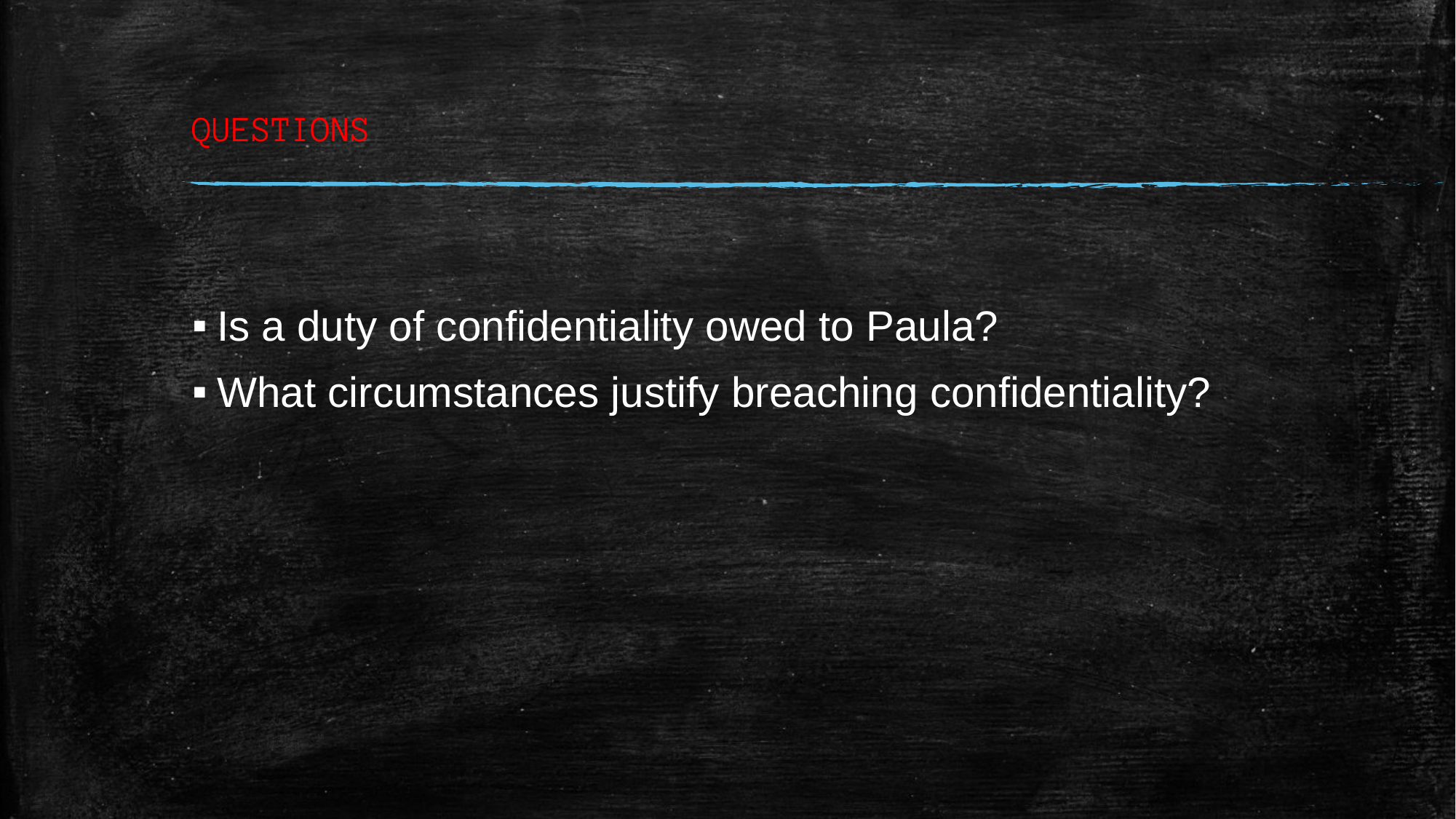

# QUESTIONS

Is a duty of confidentiality owed to Paula?
What circumstances justify breaching confidentiality?